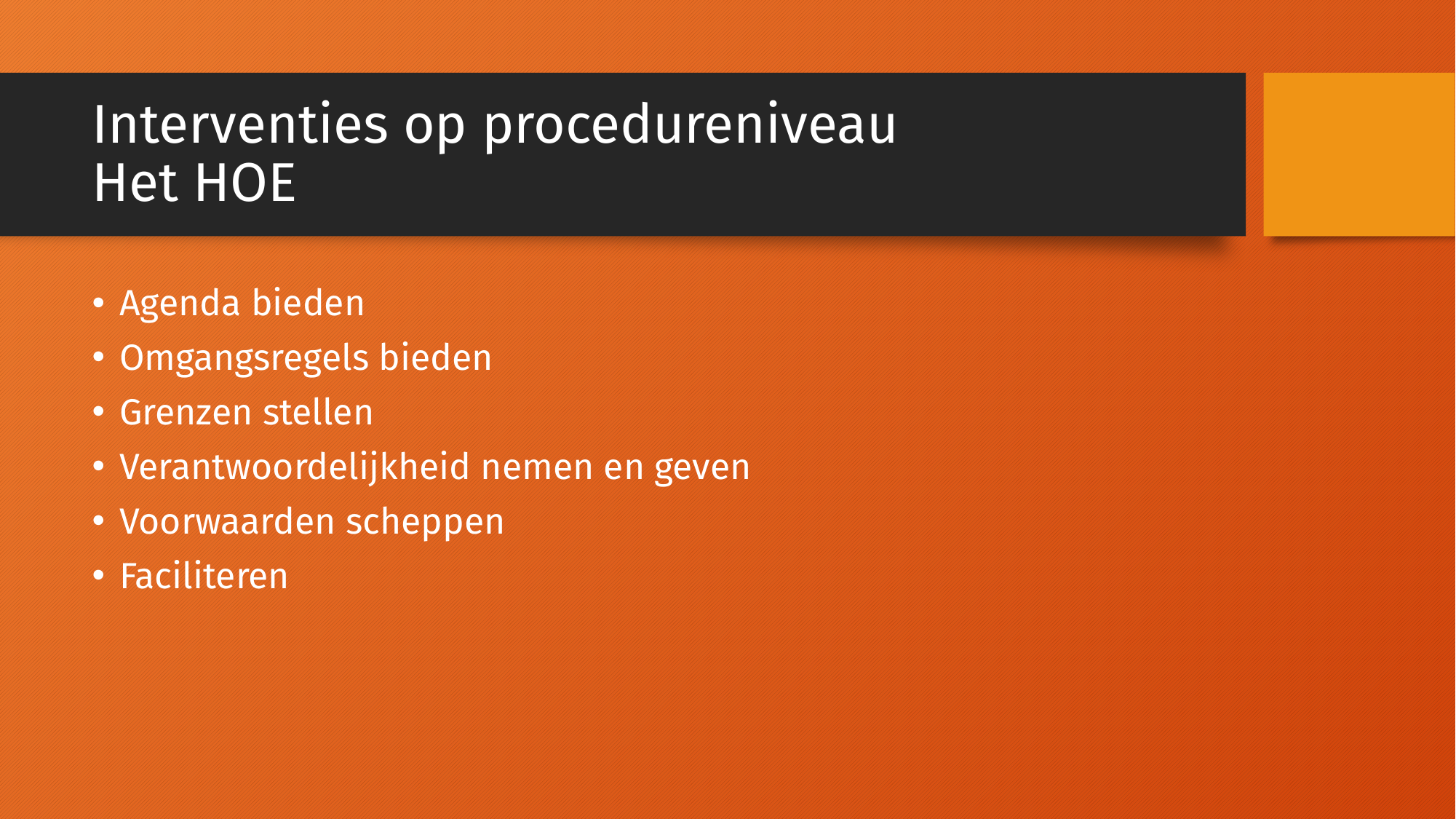

# Interventies op procedureniveau Het HOE
Agenda bieden
Omgangsregels bieden
Grenzen stellen
Verantwoordelijkheid nemen en geven
Voorwaarden scheppen
Faciliteren